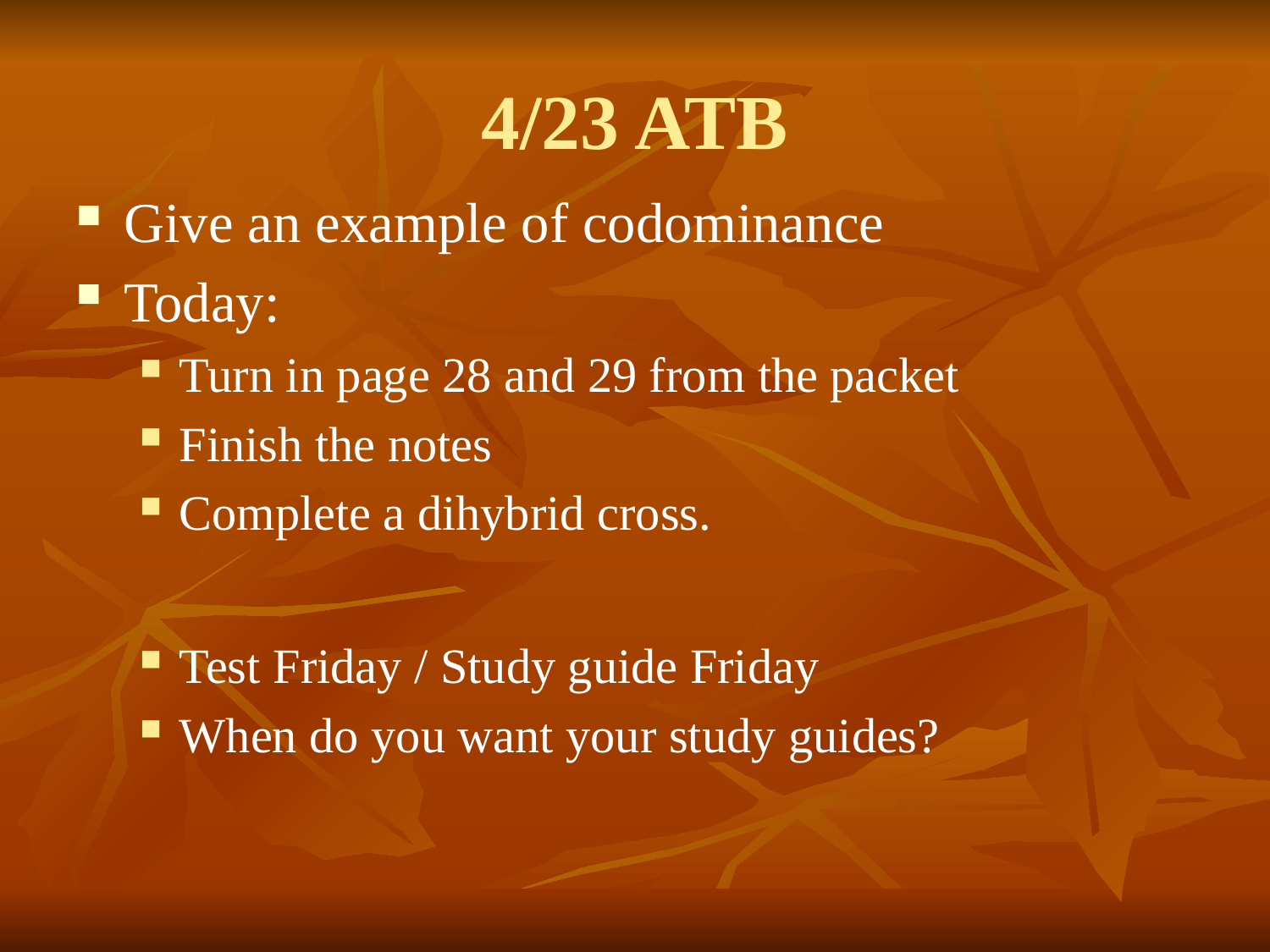

# 4/23 ATB
Give an example of codominance
Today:
Turn in page 28 and 29 from the packet
Finish the notes
Complete a dihybrid cross.

Test Friday / Study guide Friday
When do you want your study guides?